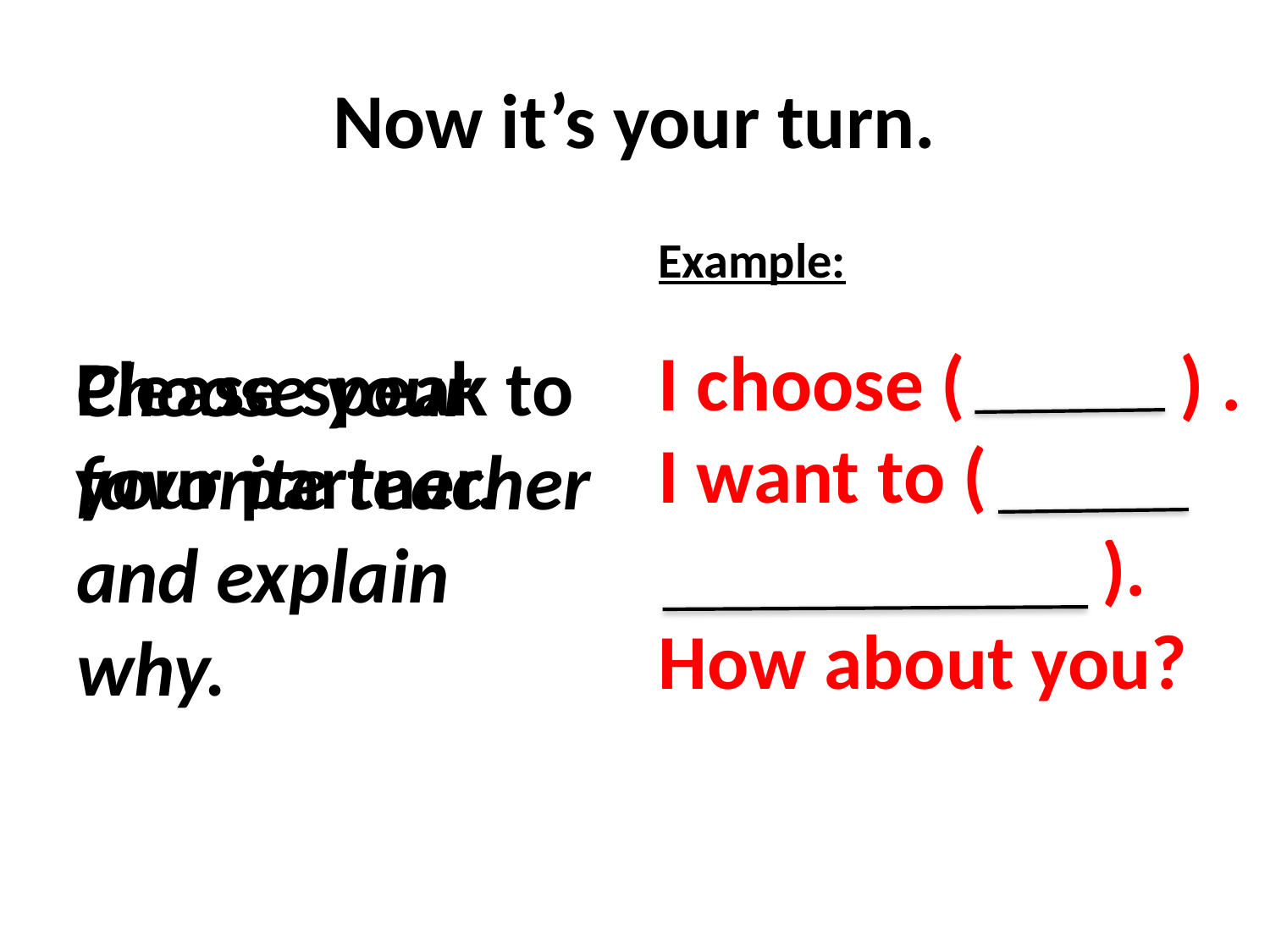

# Now it’s your turn.

Choose your favorite teacher and explain why.
Example:

I choose ( Harry ) . I want to ( learn English songs ). How about you?
Please speak to your partner.